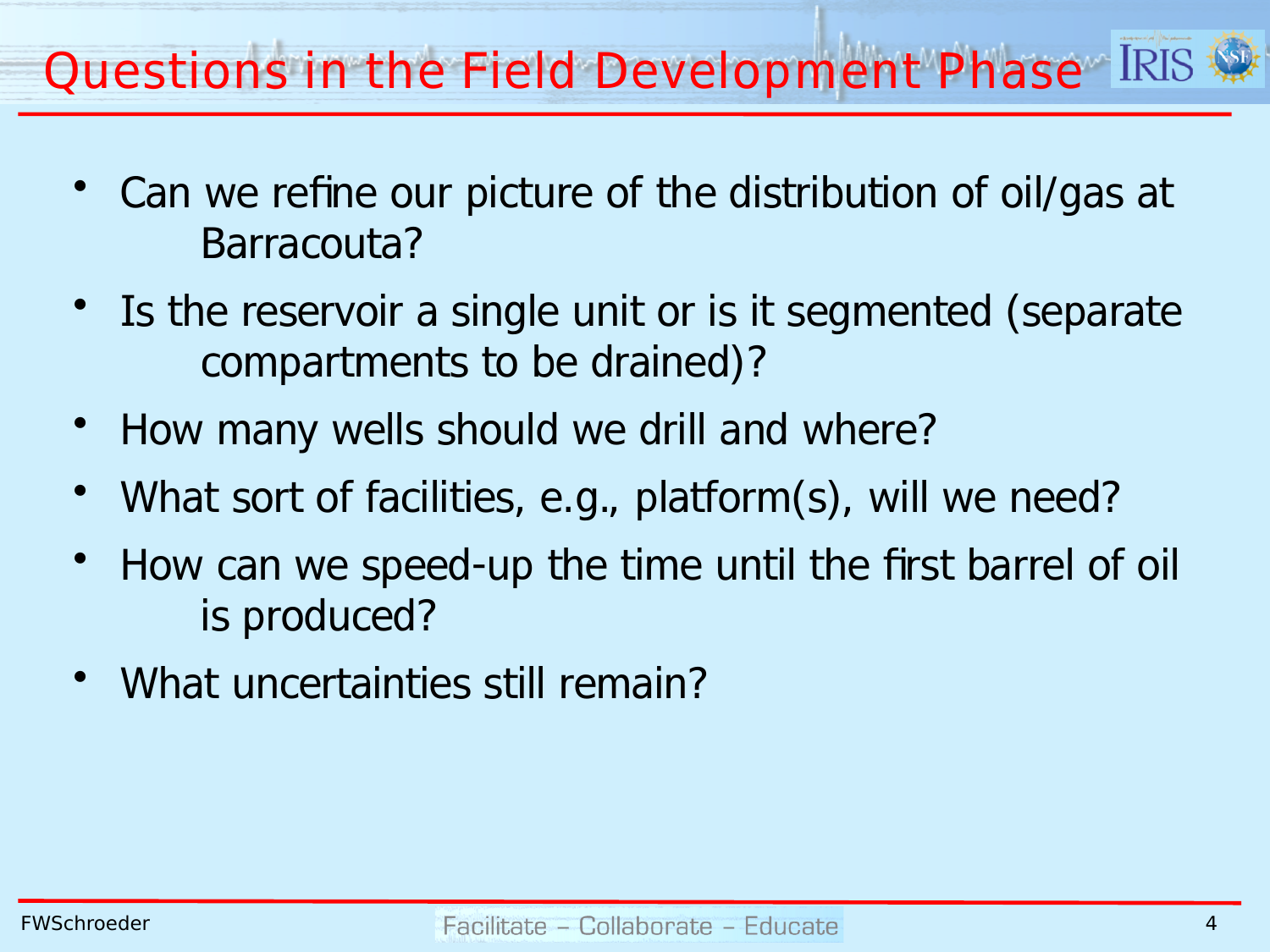

# Questions in the Field Development Phase
Can we refine our picture of the distribution of oil/gas at 	Barracouta?
Is the reservoir a single unit or is it segmented (separate 	compartments to be drained)?
How many wells should we drill and where?
What sort of facilities, e.g., platform(s), will we need?
How can we speed-up the time until the first barrel of oil 	is produced?
What uncertainties still remain?